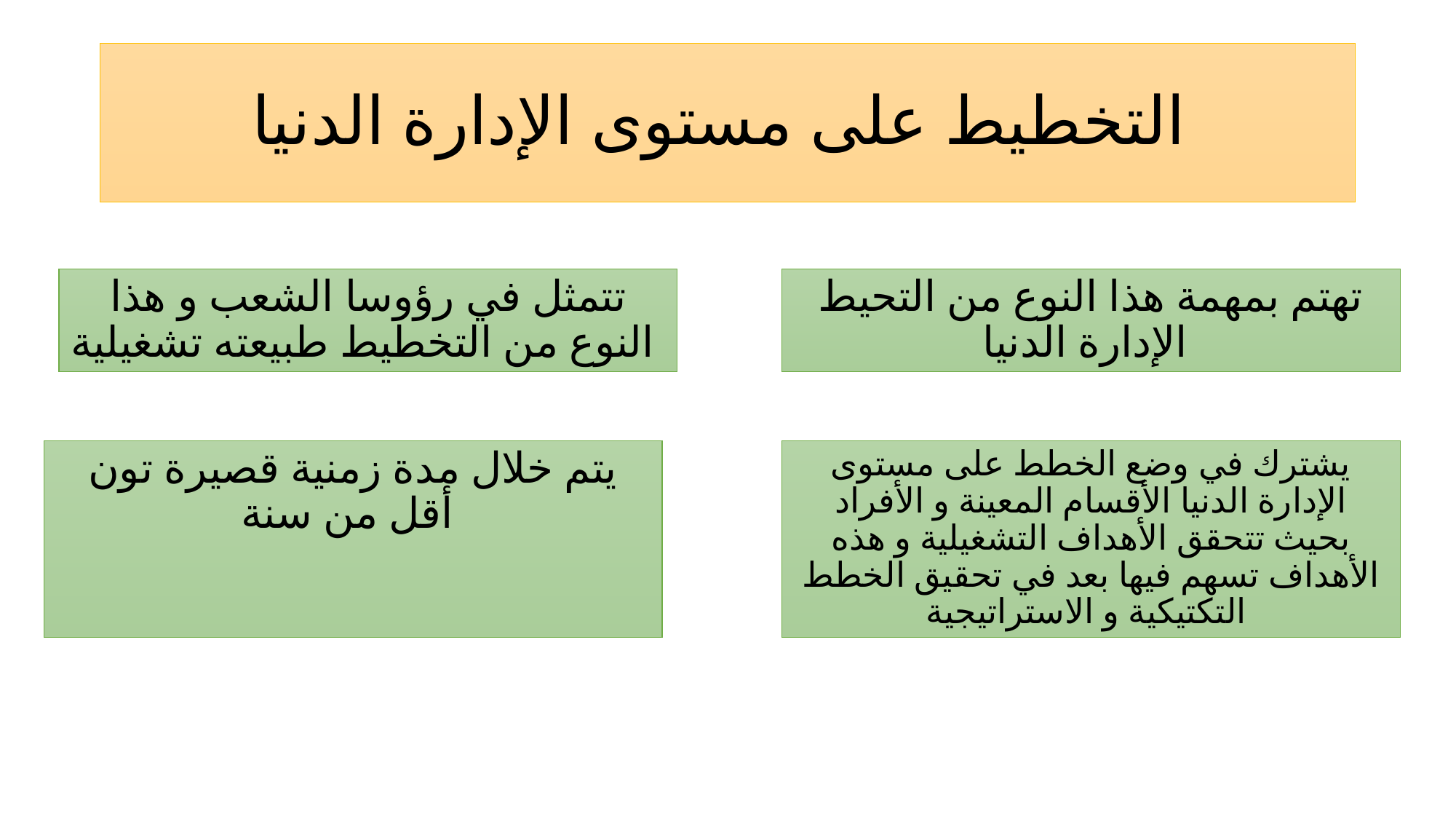

# التخطيط على مستوى الإدارة الدنيا
تهتم بمهمة هذا النوع من التحيط الإدارة الدنيا

تتمثل في رؤوسا الشعب و هذا النوع من التخطيط طبيعته تشغيلية
يشترك في وضع الخطط على مستوى الإدارة الدنيا الأقسام المعينة و الأفراد بحيث تتحقق الأهداف التشغيلية و هذه الأهداف تسهم فيها بعد في تحقيق الخطط التكتيكية و الاستراتيجية
يتم خلال مدة زمنية قصيرة تون أقل من سنة